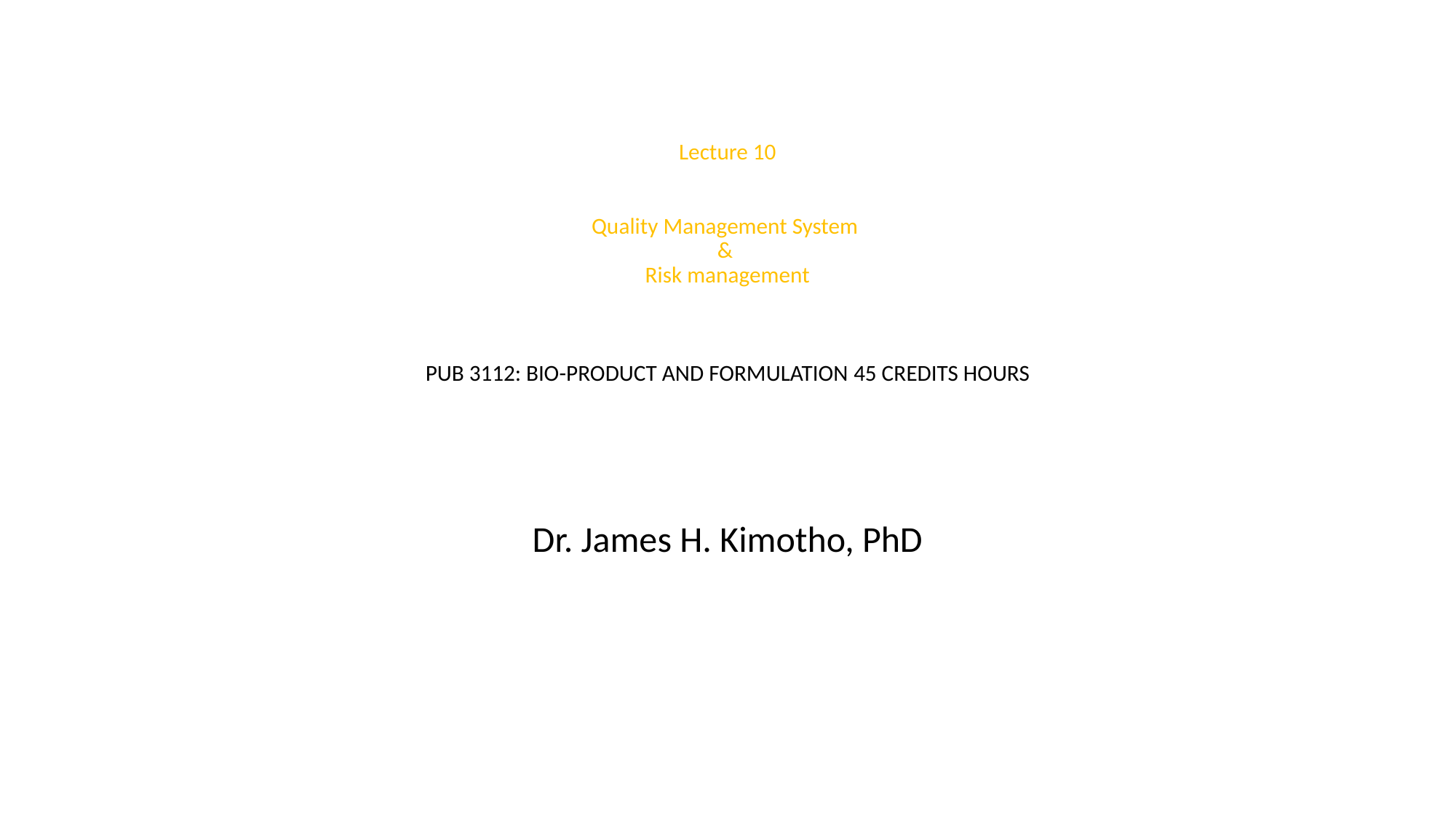

# Lecture 10 Quality Management System & Risk management PUB 3112: BIO-PRODUCT AND FORMULATION 45 CREDITS HOURS
Dr. James H. Kimotho, PhD